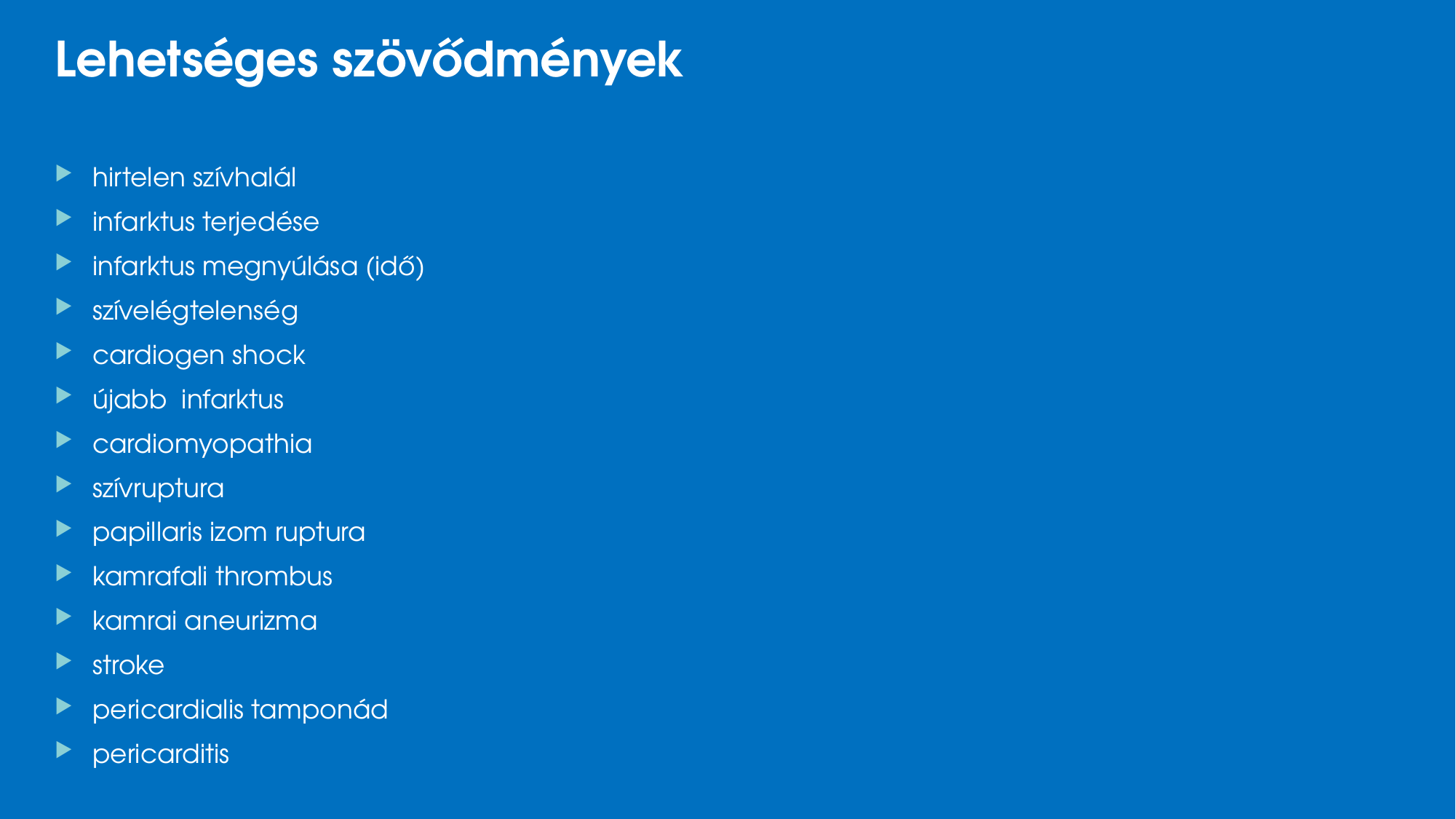

# Lehetséges szövődmények
hirtelen szívhalál
infarktus terjedése
infarktus megnyúlása (idő)
szívelégtelenség
cardiogen shock
újabb  infarktus
cardiomyopathia
szívruptura
papillaris izom ruptura
kamrafali thrombus
kamrai aneurizma
stroke
pericardialis tamponád
pericarditis